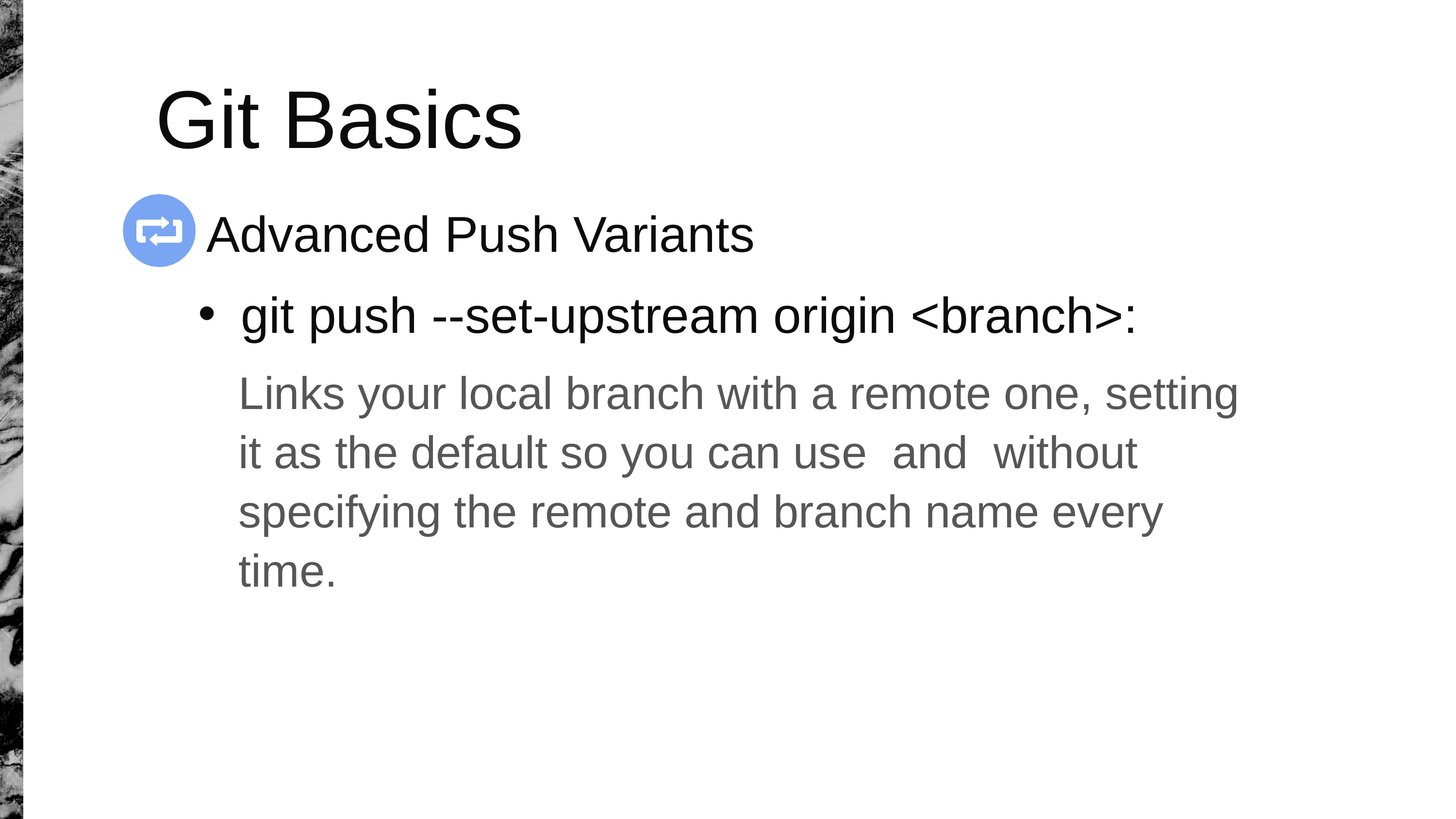

Git Basics

 Advanced Push Variants
git push --set-upstream origin <branch>:
Links your local branch with a remote one, setting it as the default so you can use  and  without specifying the remote and branch name every time.